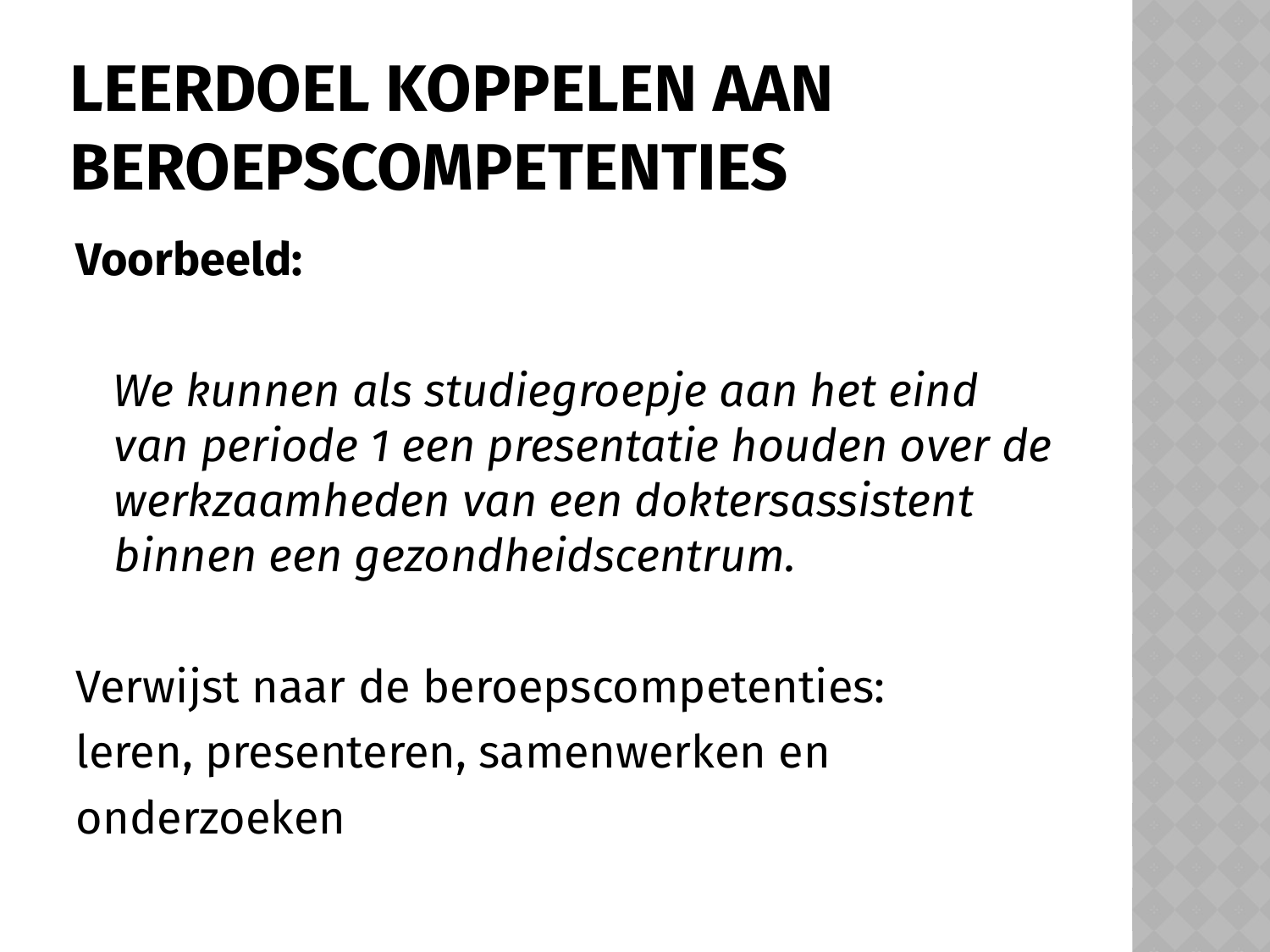

# Leerdoel koppelen aan beroepscompetenties
Voorbeeld:

   We kunnen als studiegroepje aan het eind van periode 1 een presentatie houden over de werkzaamheden van een doktersassistent binnen een gezondheidscentrum.

Verwijst naar de beroepscompetenties:
leren, presenteren, samenwerken en
onderzoeken